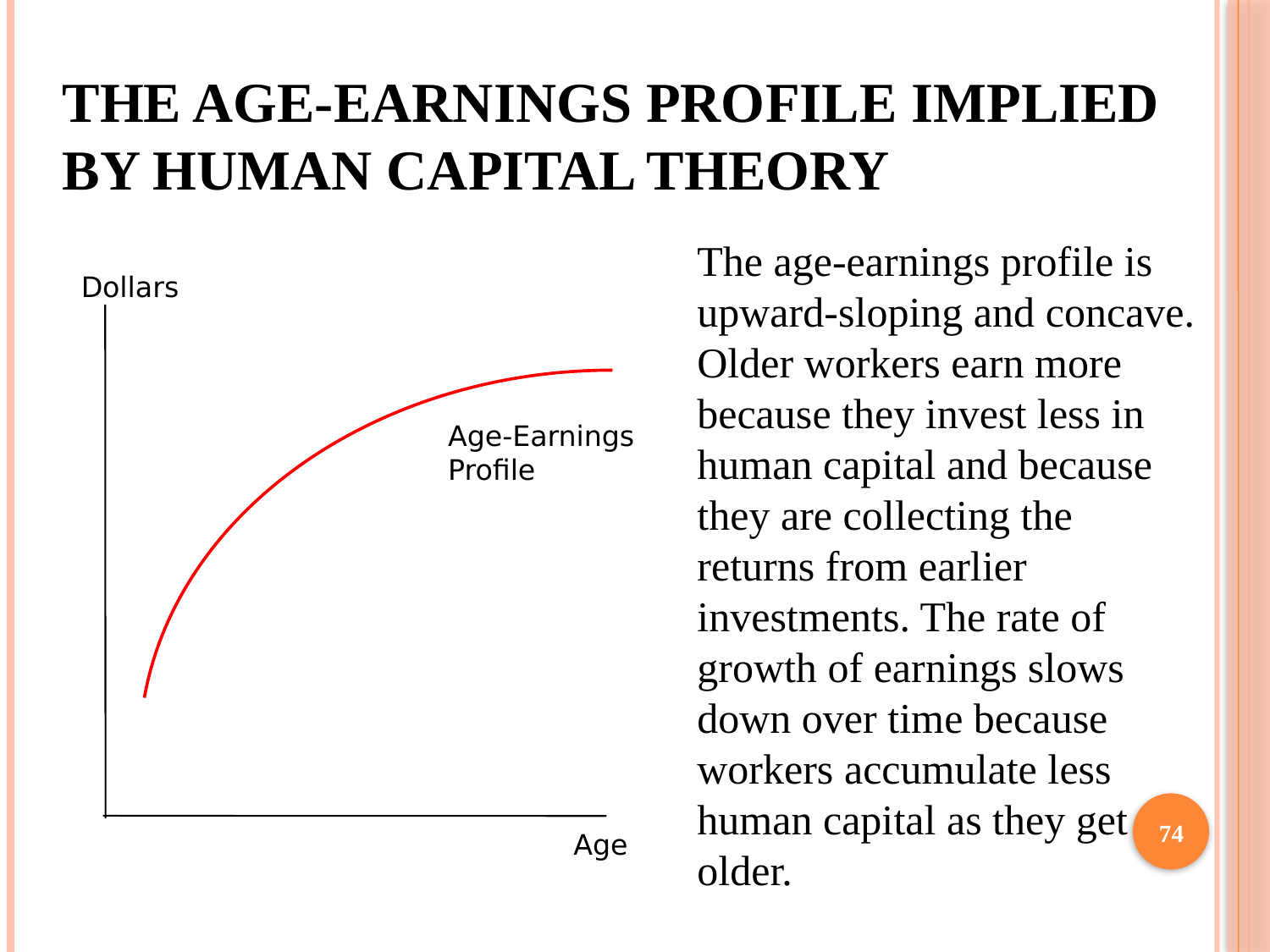

# THE AGE-EARNINGS PROFILE IMPLIED BY HUMAN CAPITAL THEORY
The age-earnings profile is upward-sloping and concave. Older workers earn more because they invest less in human capital and because they are collecting the returns from earlier investments. The rate of growth of earnings slows down over time because workers accumulate less human capital as they get older.
Dollars

Age-Earnings Profile

Age
74